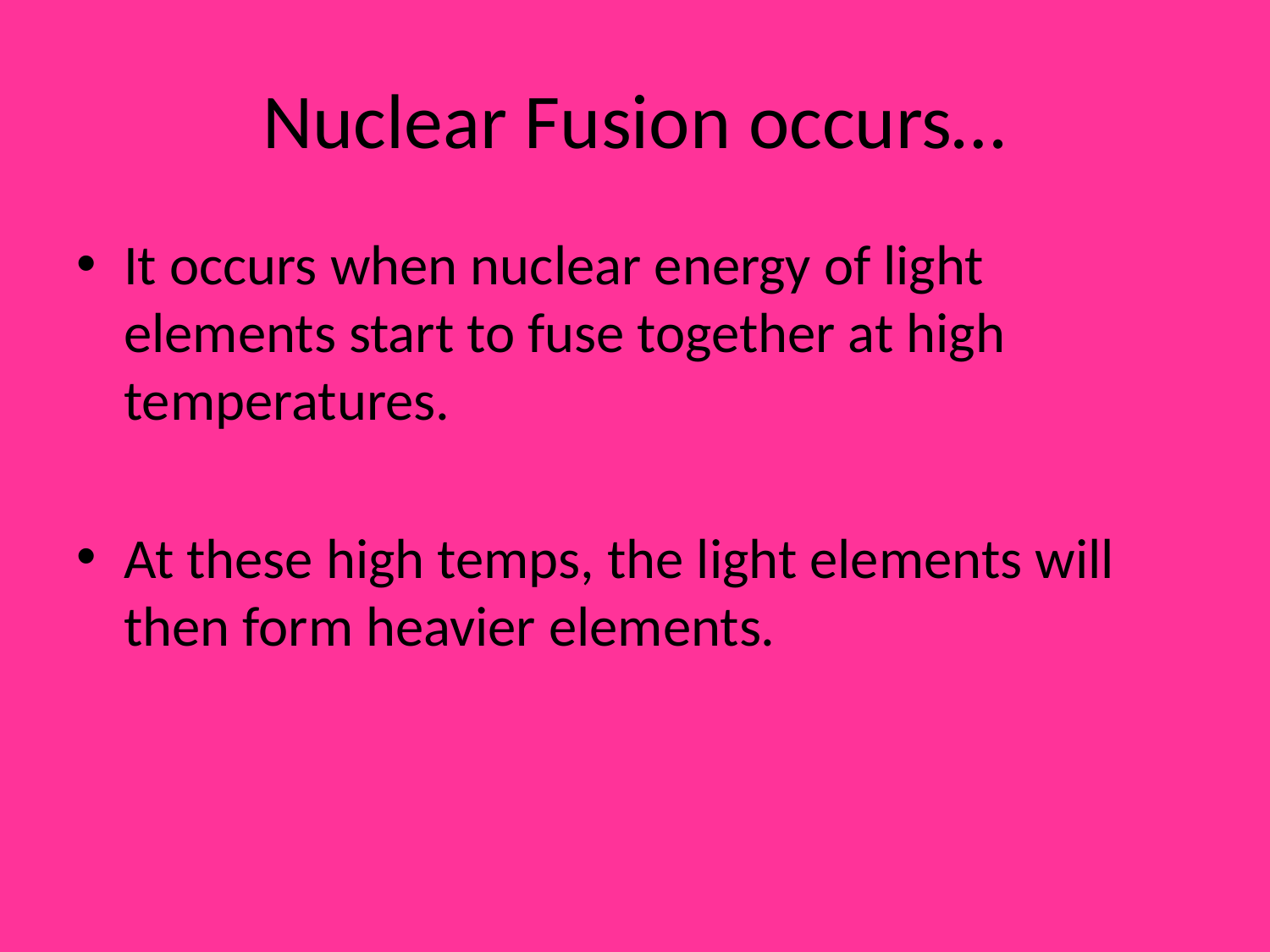

# Nuclear Fusion occurs…
It occurs when nuclear energy of light elements start to fuse together at high temperatures.

At these high temps, the light elements will then form heavier elements.